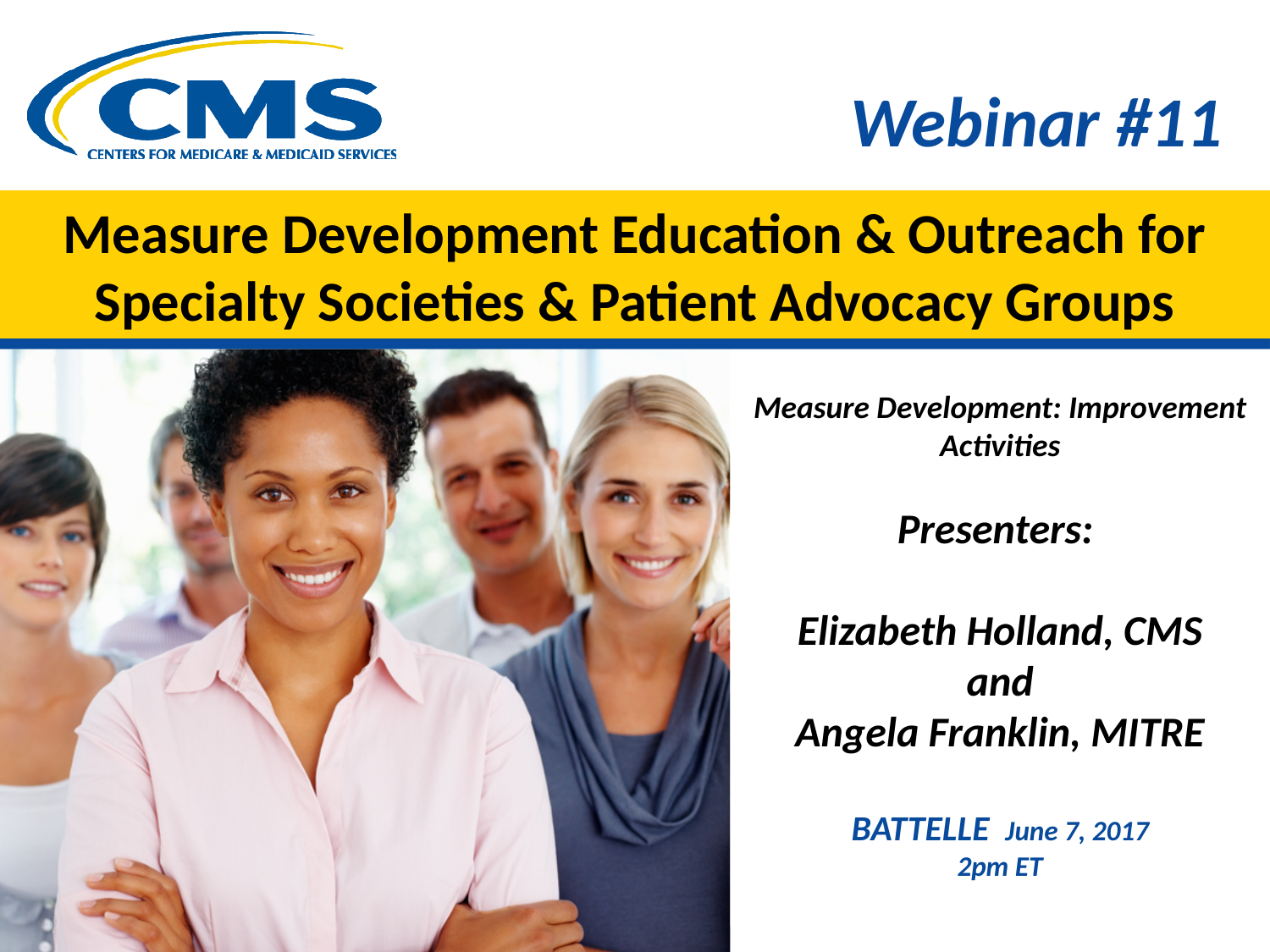

Webinar #11
# Measure Development Education & Outreach for Specialty Societies & Patient Advocacy Groups
Measure Development: Improvement Activities

Presenters:

Elizabeth Holland, CMS
and
Angela Franklin, MITRE

BATTELLE  June 7, 2017
2pm ET